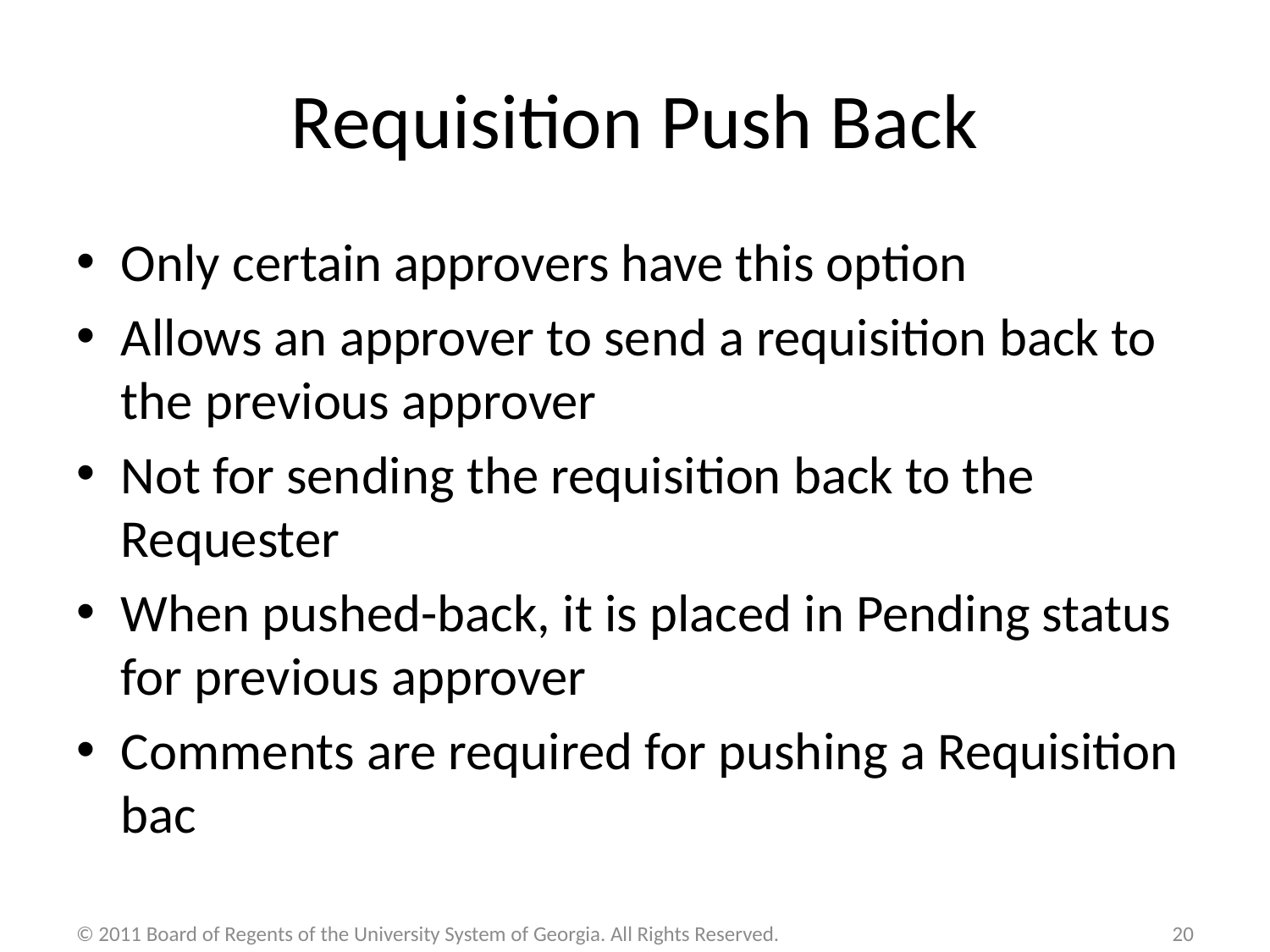

# Requisition Push Back
Only certain approvers have this option
Allows an approver to send a requisition back to the previous approver
Not for sending the requisition back to the Requester
When pushed-back, it is placed in Pending status for previous approver
Comments are required for pushing a Requisition bac
© 2011 Board of Regents of the University System of Georgia. All Rights Reserved.
20